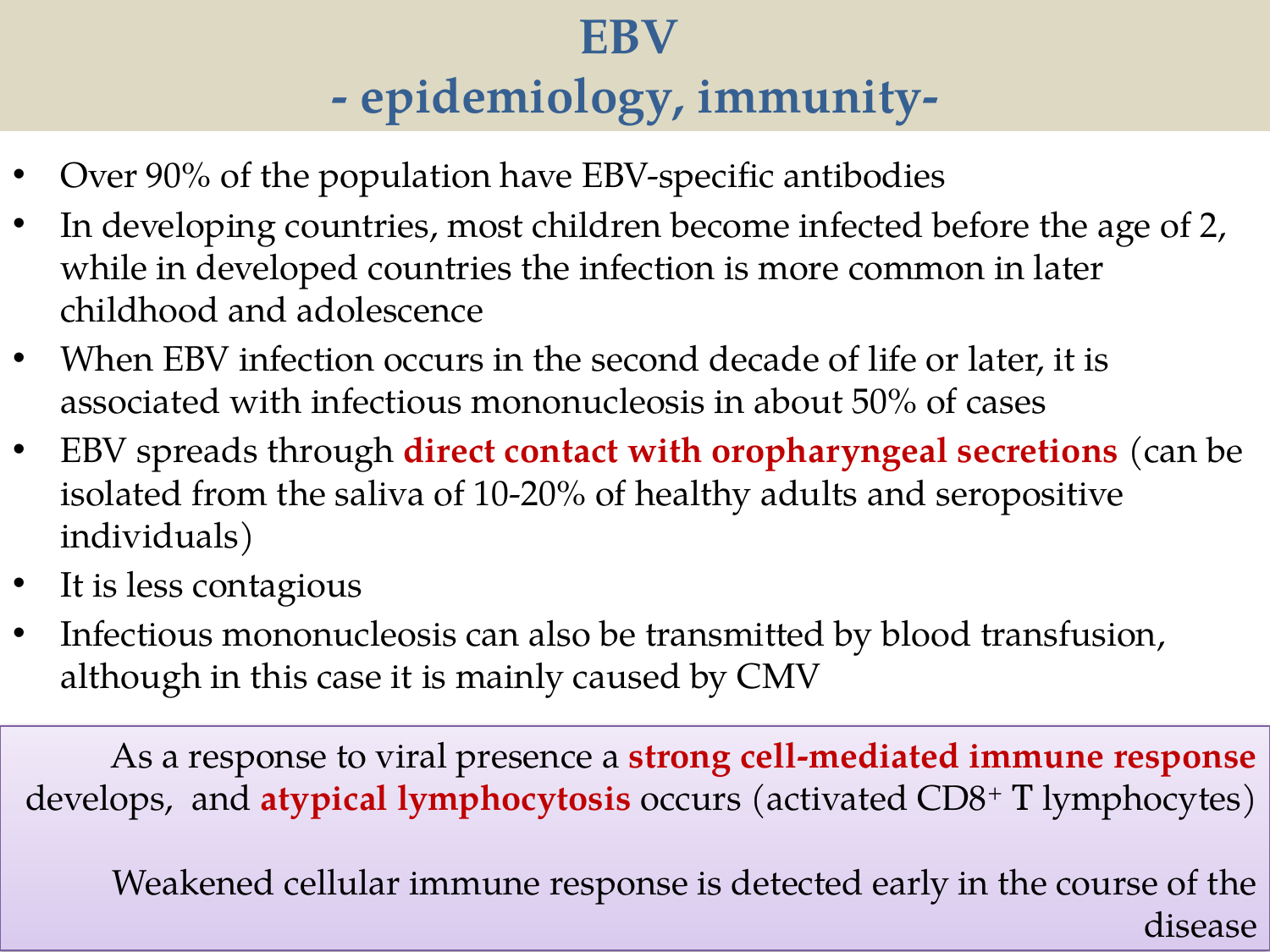

# EBV - epidemiology, immunity-
Over 90% of the population have EBV-specific antibodies
In developing countries, most children become infected before the age of 2, while in developed countries the infection is more common in later childhood and adolescence
When EBV infection occurs in the second decade of life or later, it is associated with infectious mononucleosis in about 50% of cases
EBV spreads through direct contact with oropharyngeal secretions (can be isolated from the saliva of 10-20% of healthy adults and seropositive individuals)
It is less contagious
Infectious mononucleosis can also be transmitted by blood transfusion, although in this case it is mainly caused by CMV
As a response to viral presence a strong cell-mediated immune response develops,  and atypical lymphocytosis occurs (activated CD8+ Т lymphocytes)

Weakened cellular immune response is detected early in the course of the disease